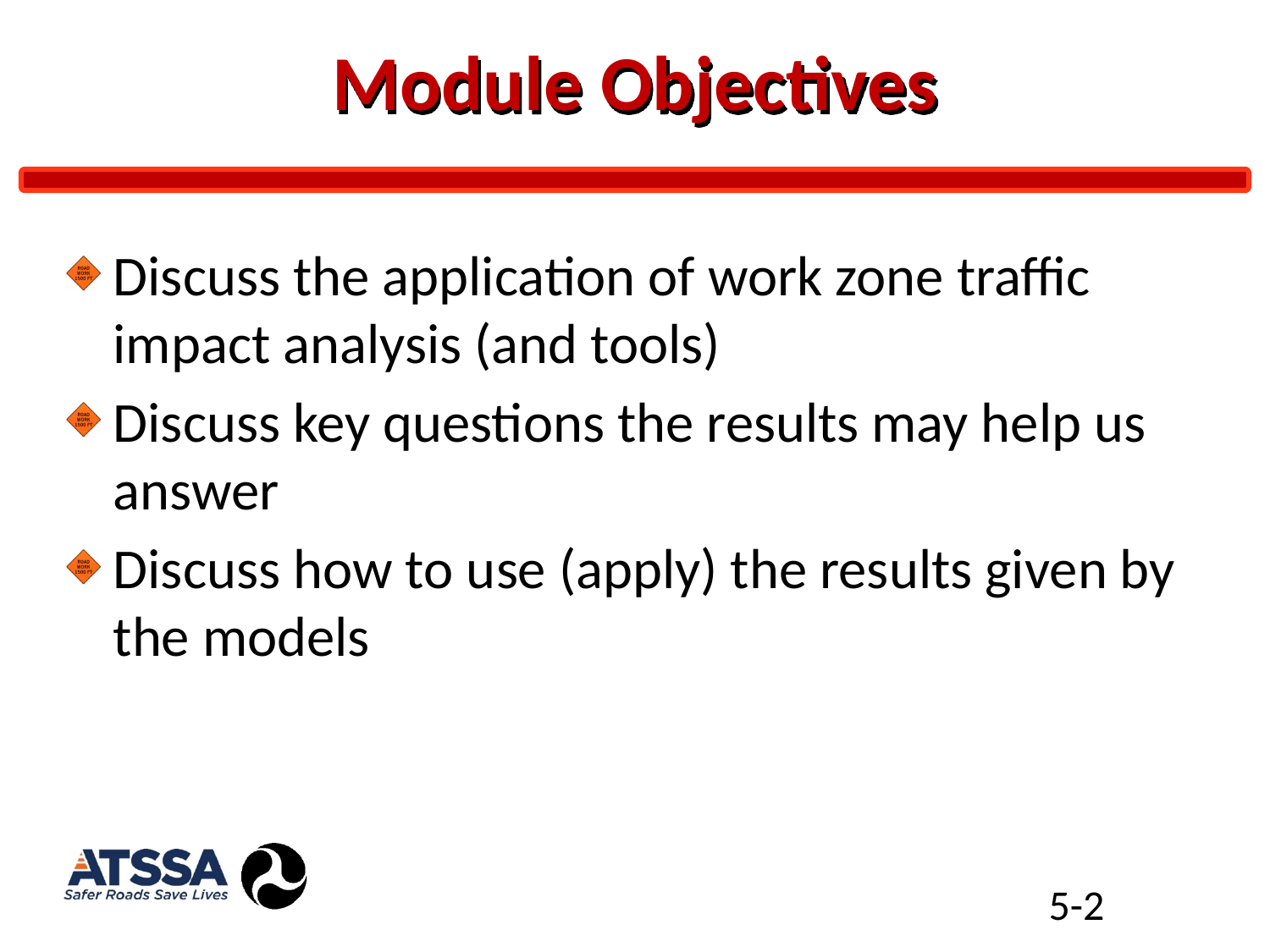

# Module Objectives
Discuss the application of work zone traffic impact analysis (and tools)
Discuss key questions the results may help us answer
Discuss how to use (apply) the results given by the models